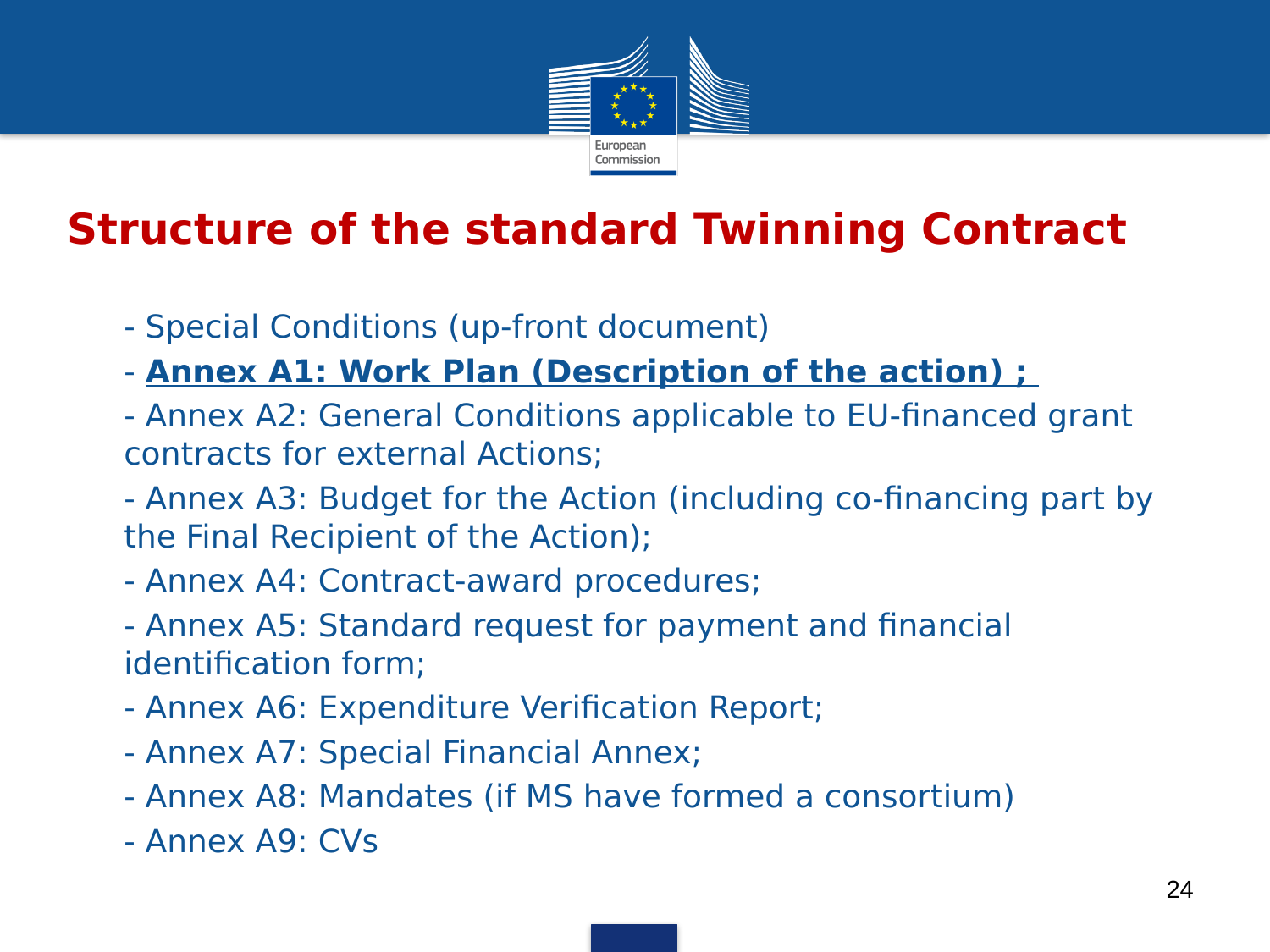

# Structure of the standard Twinning Contract

- Special Conditions (up-front document)
- Annex A1: Work Plan (Description of the action) ;
- Annex A2: General Conditions applicable to EU-financed grant contracts for external Actions;
- Annex A3: Budget for the Action (including co-financing part by the Final Recipient of the Action);
- Annex A4: Contract-award procedures;
- Annex A5: Standard request for payment and financial identification form;
- Annex A6: Expenditure Verification Report;
- Annex A7: Special Financial Annex;
- Annex A8: Mandates (if MS have formed a consortium)
- Annex A9: CVs

24